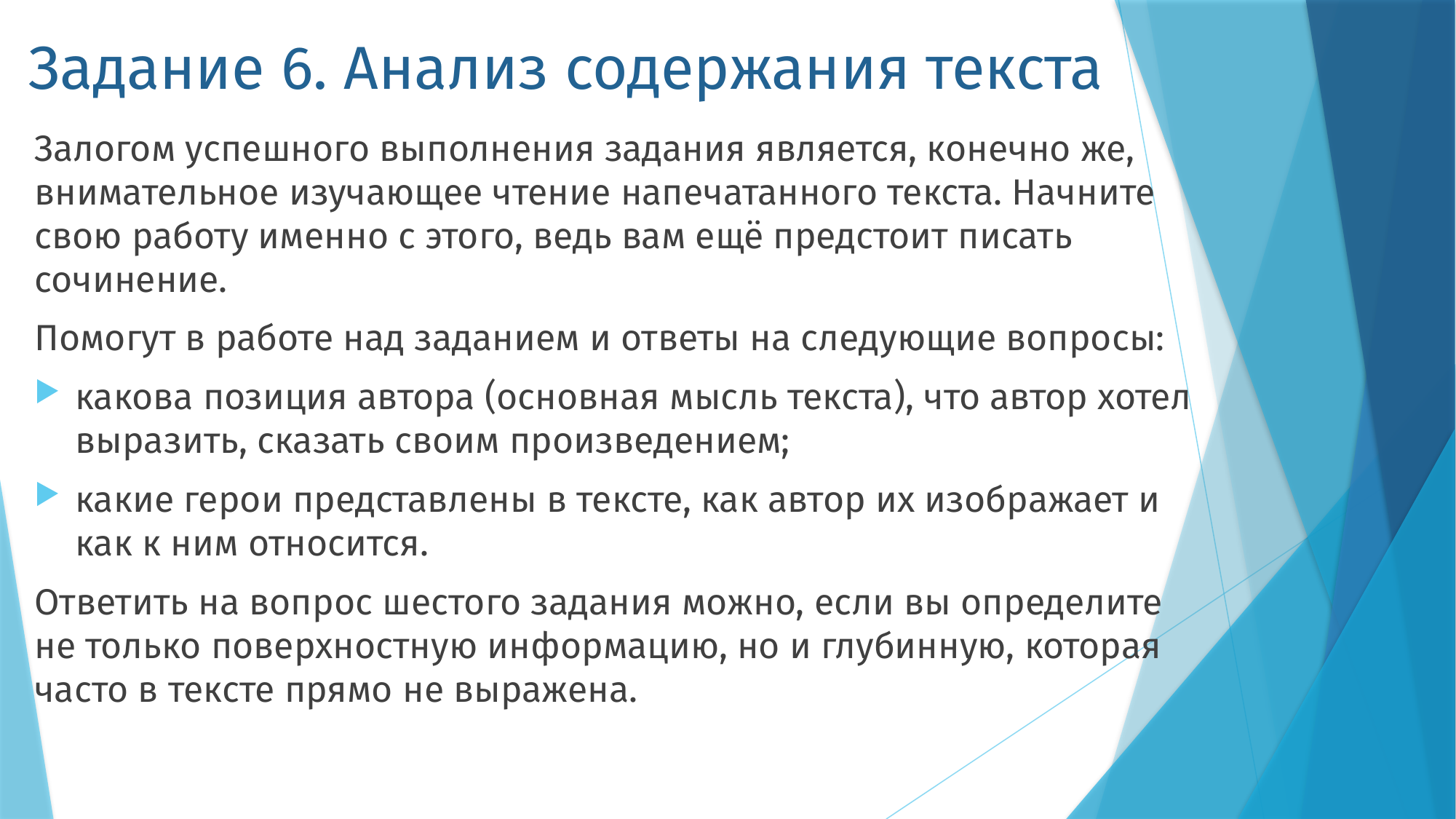

Задание 6. Анализ содержания текста
Залогом успешного выполнения задания является, конечно же, внимательное изучающее чтение напечатанного текста. Начните свою работу именно с этого, ведь вам ещё предстоит писать сочинение.
Помогут в работе над заданием и ответы на следующие вопросы:
какова позиция автора (основная мысль текста), что автор хотел выразить, сказать своим произведением;
какие герои представлены в тексте, как автор их изображает и как к ним относится.
Ответить на вопрос шестого задания можно, если вы определите не только поверхностную информацию, но и глубинную, которая часто в тексте прямо не выражена.